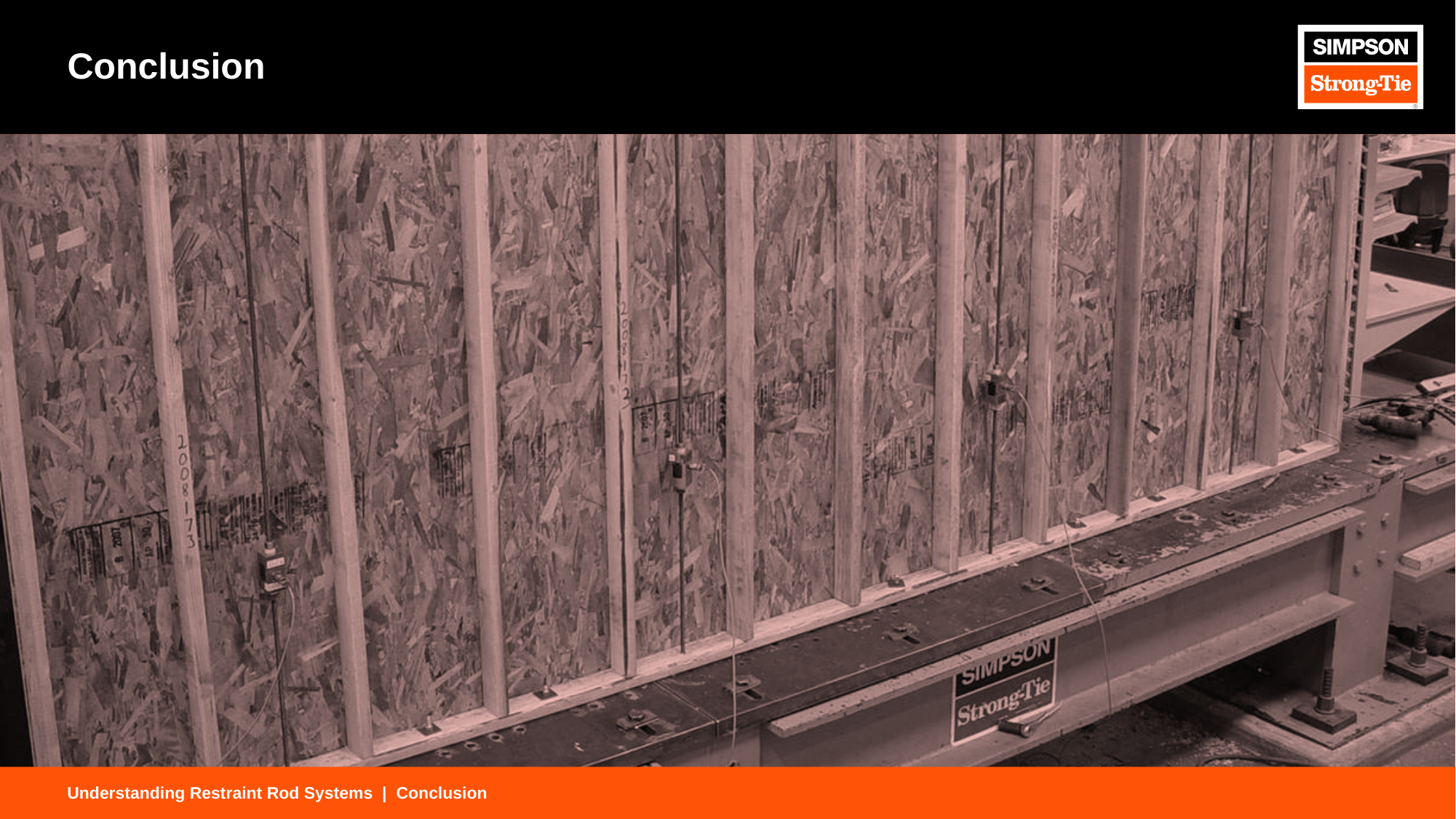

# Conclusion
Understanding Restraint Rod Systems  |  Conclusion